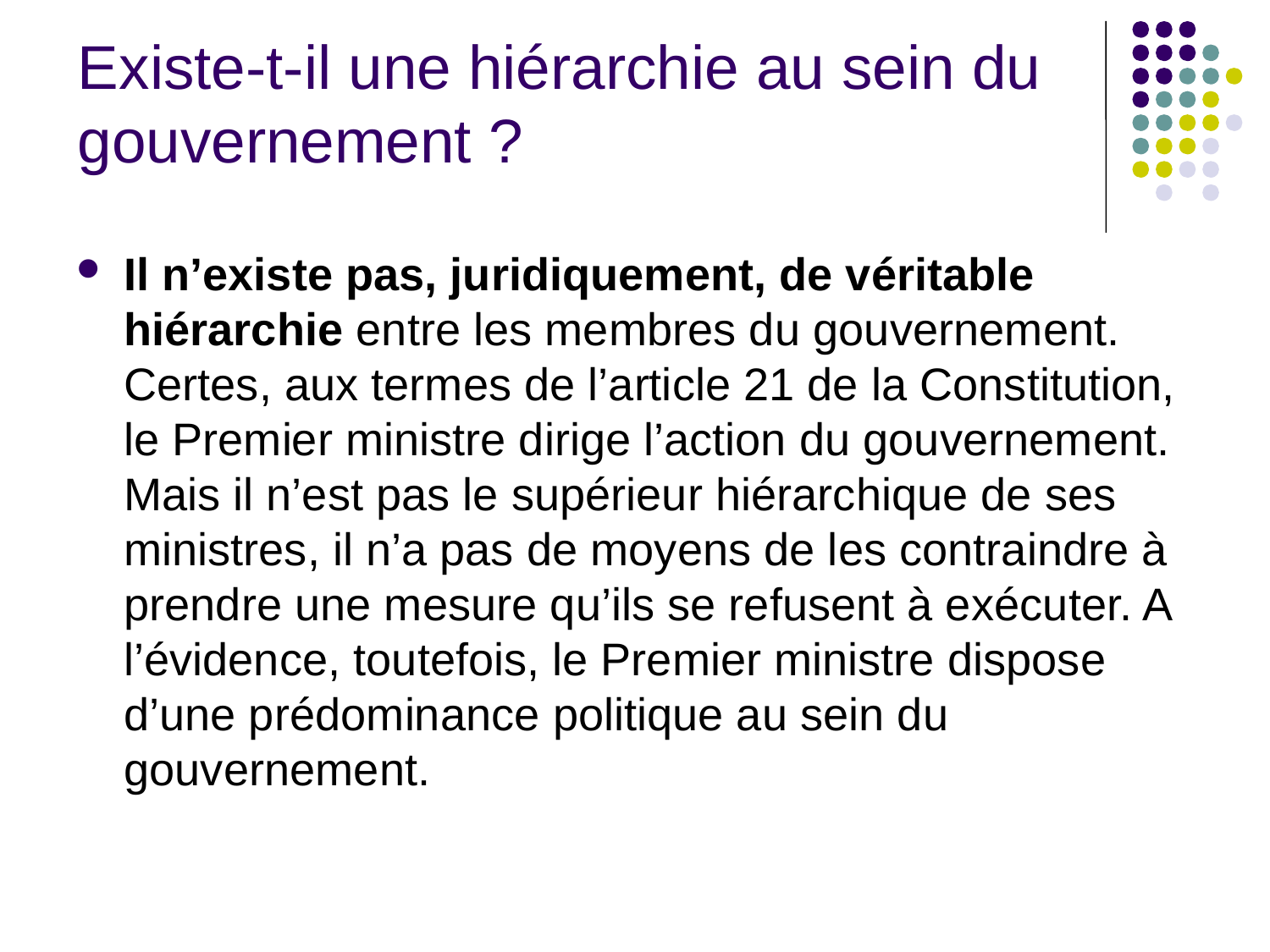

# Existe-t-il une hiérarchie au sein du gouvernement ?
Il n’existe pas, juridiquement, de véritable hiérarchie entre les membres du gouvernement. Certes, aux termes de l’article 21 de la Constitution, le Premier ministre dirige l’action du gouvernement. Mais il n’est pas le supérieur hiérarchique de ses ministres, il n’a pas de moyens de les contraindre à prendre une mesure qu’ils se refusent à exécuter. A l’évidence, toutefois, le Premier ministre dispose d’une prédominance politique au sein du gouvernement.